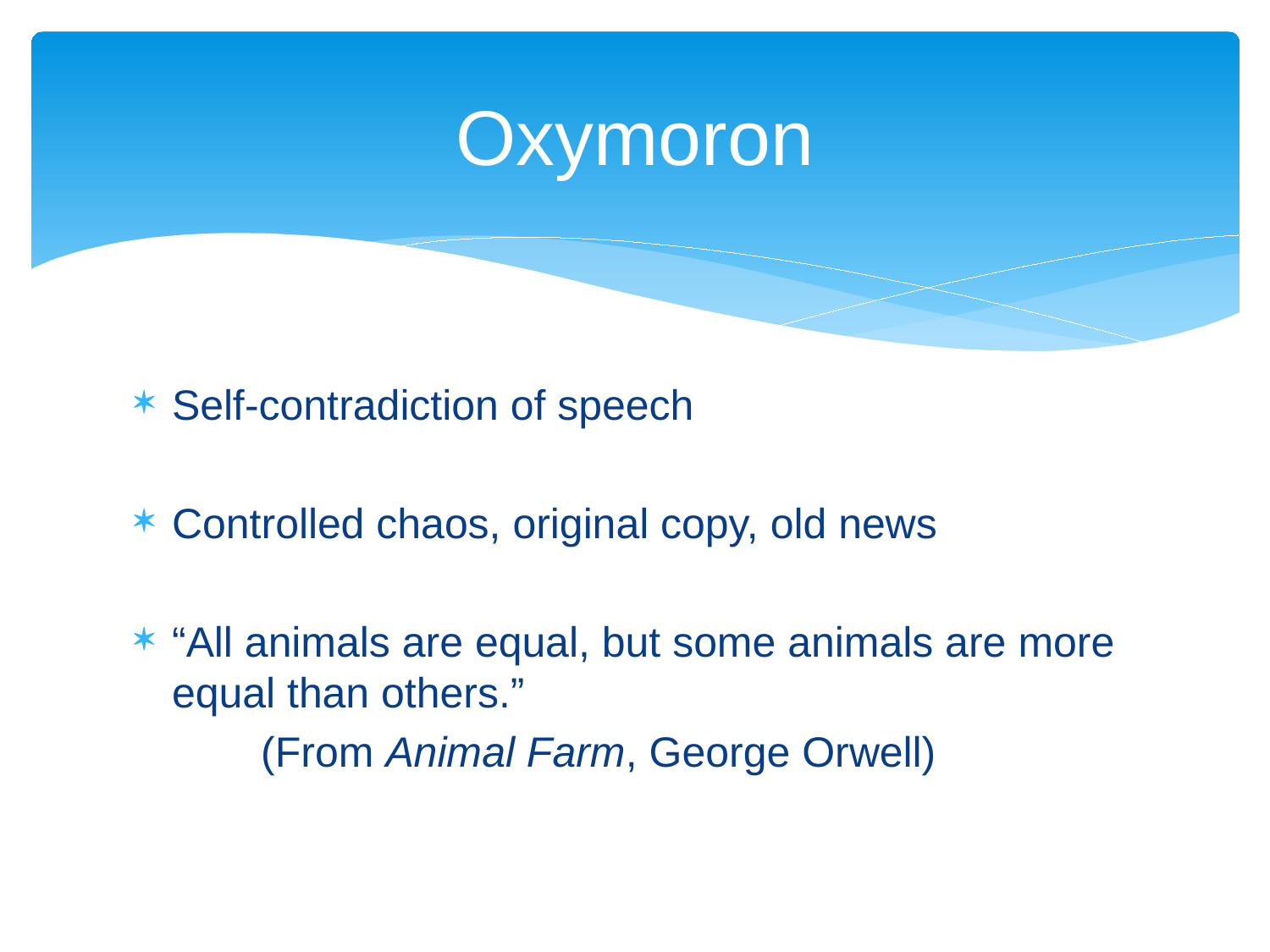

# Oxymoron
Self-contradiction of speech

Controlled chaos, original copy, old news

“All animals are equal, but some animals are more equal than others.”
	(From Animal Farm, George Orwell)